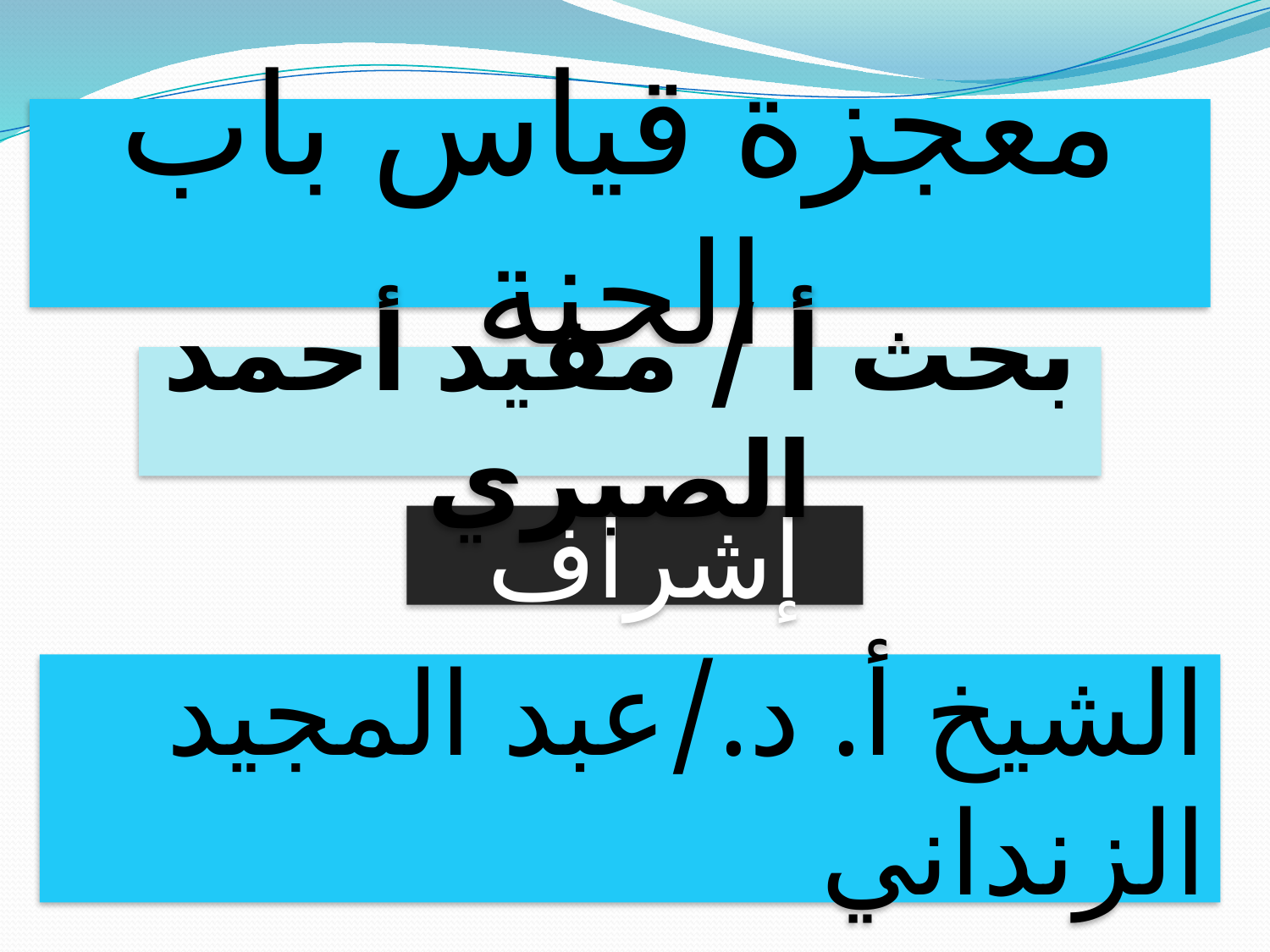

معجزة قياس باب الجنة
بحث أ / مفيد أحمد الصبري
إشراف
الشيخ أ. د./عبد المجيد الزنداني